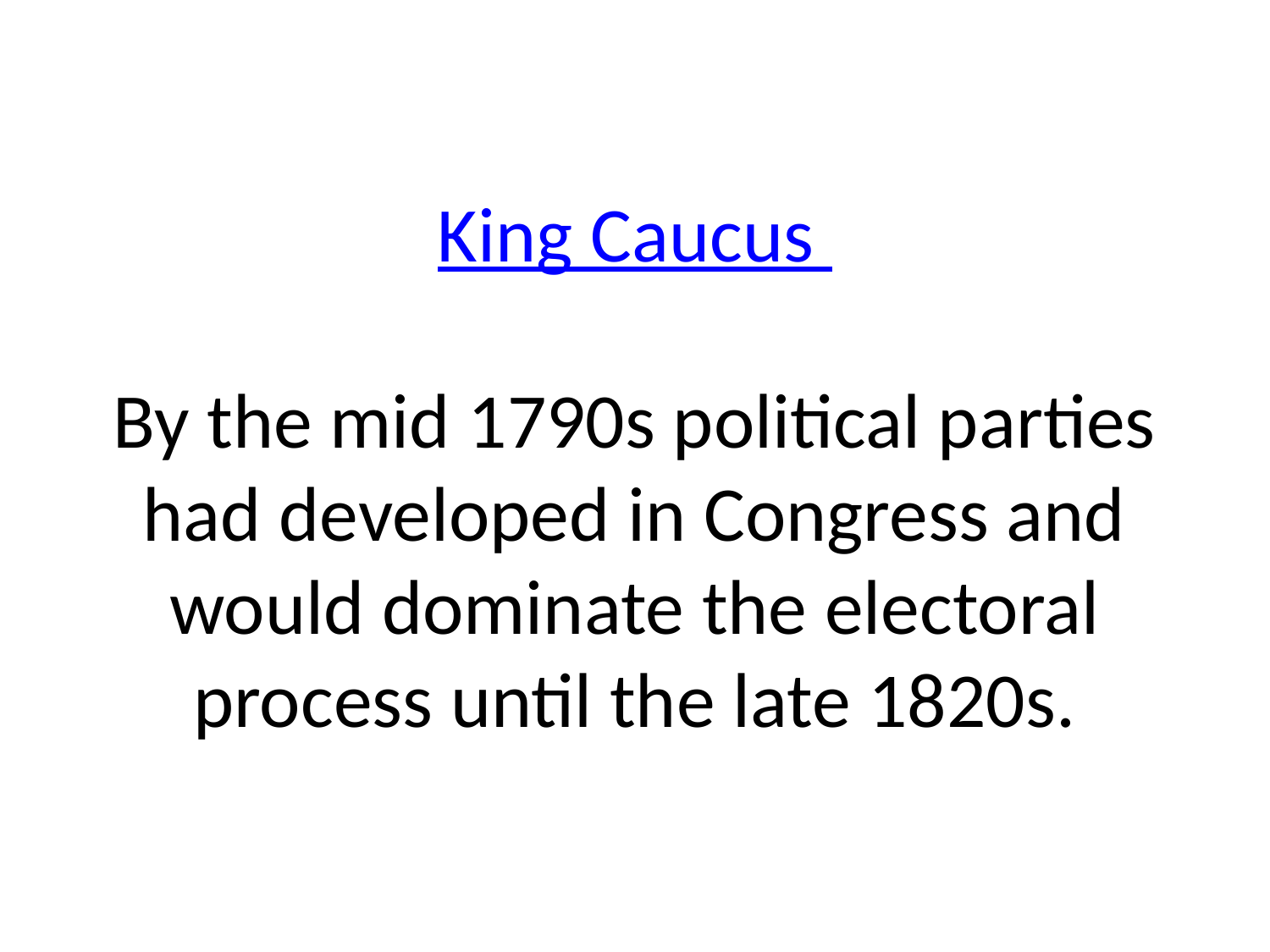

# King Caucus By the mid 1790s political parties had developed in Congress and would dominate the electoral process until the late 1820s.